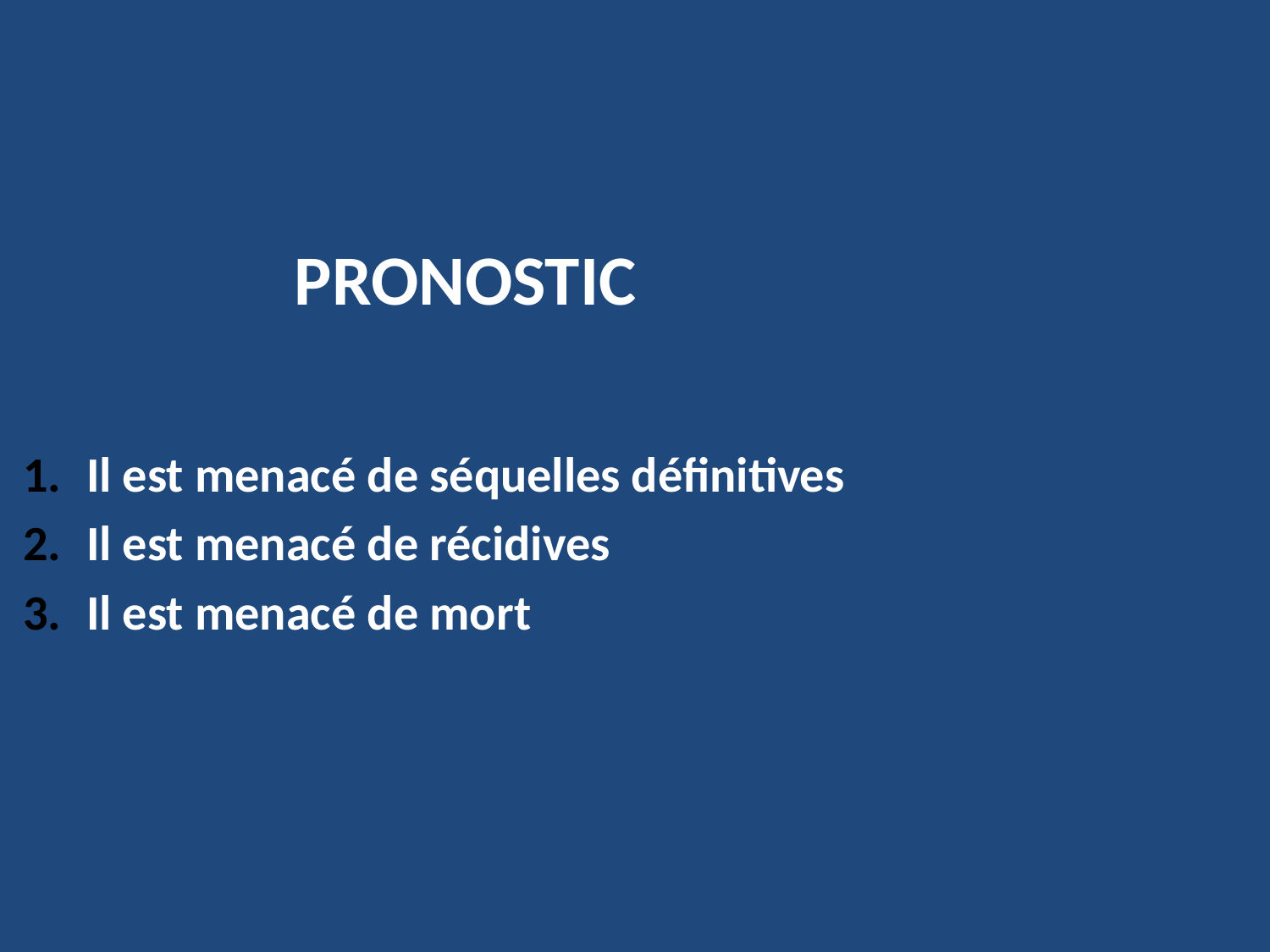

# Pronostic
Il est menacé de séquelles définitives
Il est menacé de récidives
Il est menacé de mort